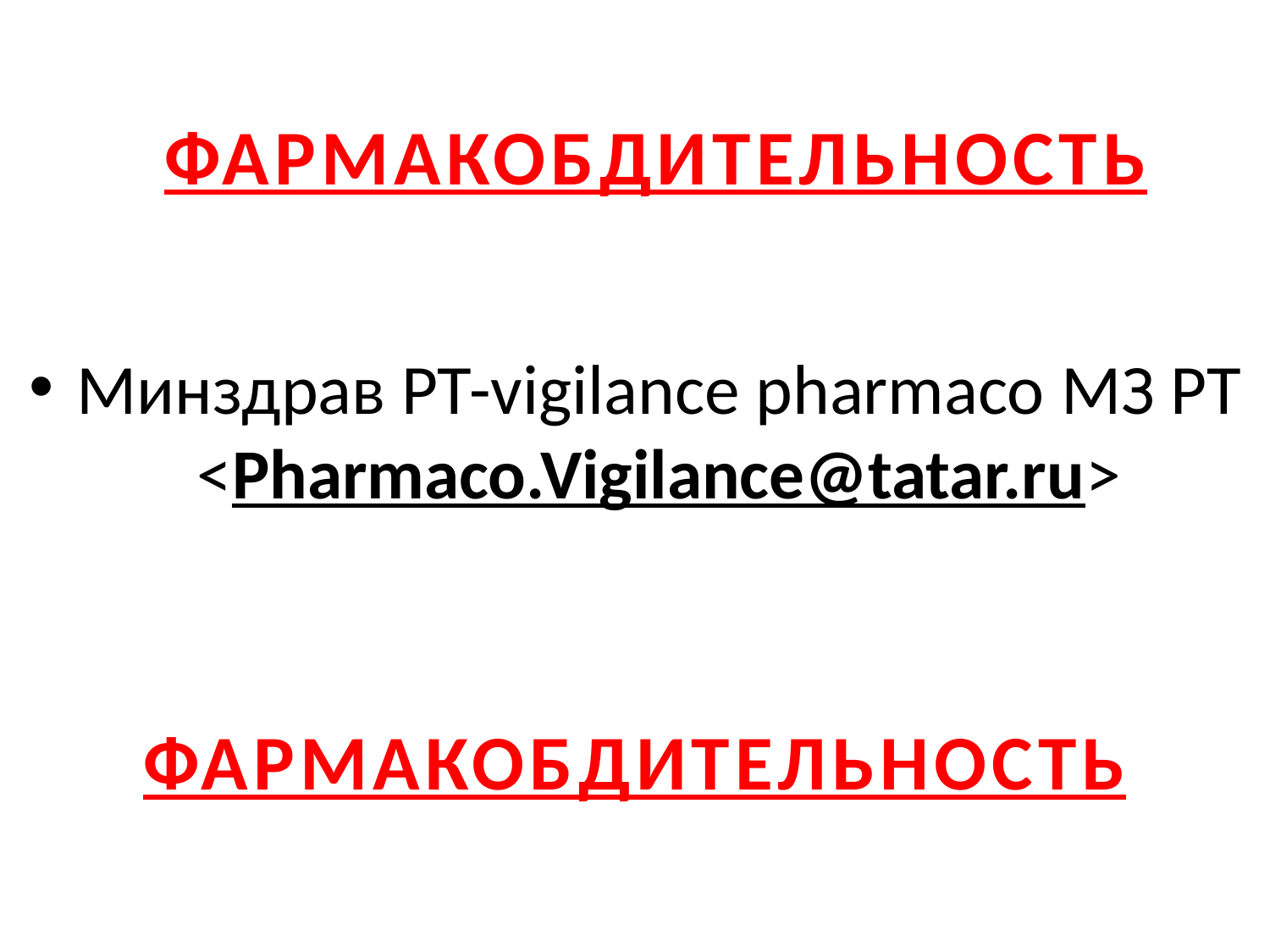

ФАРМАКОБДИТЕЛЬНОСТЬ
Минздрав РТ-vigilance pharmaco МЗ РТ <Pharmaco.Vigilance@tatar.ru>
# ФАРМАКОБДИТЕЛЬНОСТЬ